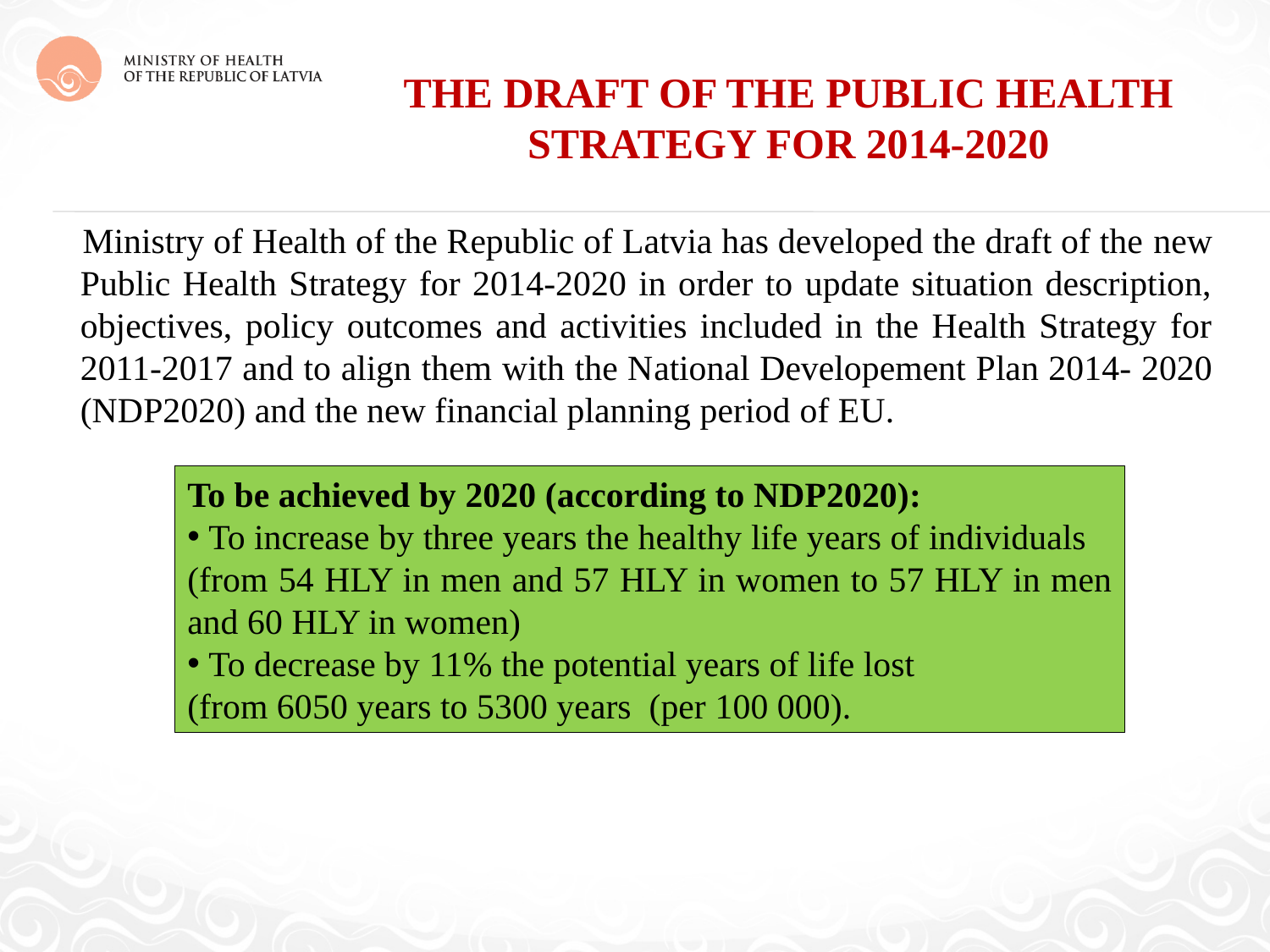

# The Draft of the Public health strategy for 2014-2020
   Ministry of Health of the Republic of Latvia has developed the draft of the new Public Health Strategy for 2014-2020 in order to update situation description, objectives, policy outcomes and activities included in the Health Strategy for 2011-2017 and to align them with the National Developement Plan 2014- 2020 (NDP2020) and the new financial planning period of EU.

To be achieved by 2020 (according to NDP2020):
 To increase by three years the healthy life years of individuals
(from 54 HLY in men and 57 HLY in women to 57 HLY in men and 60 HLY in women)
 To decrease by 11% the potential years of life lost
(from 6050 years to 5300 years  (per 100 000).